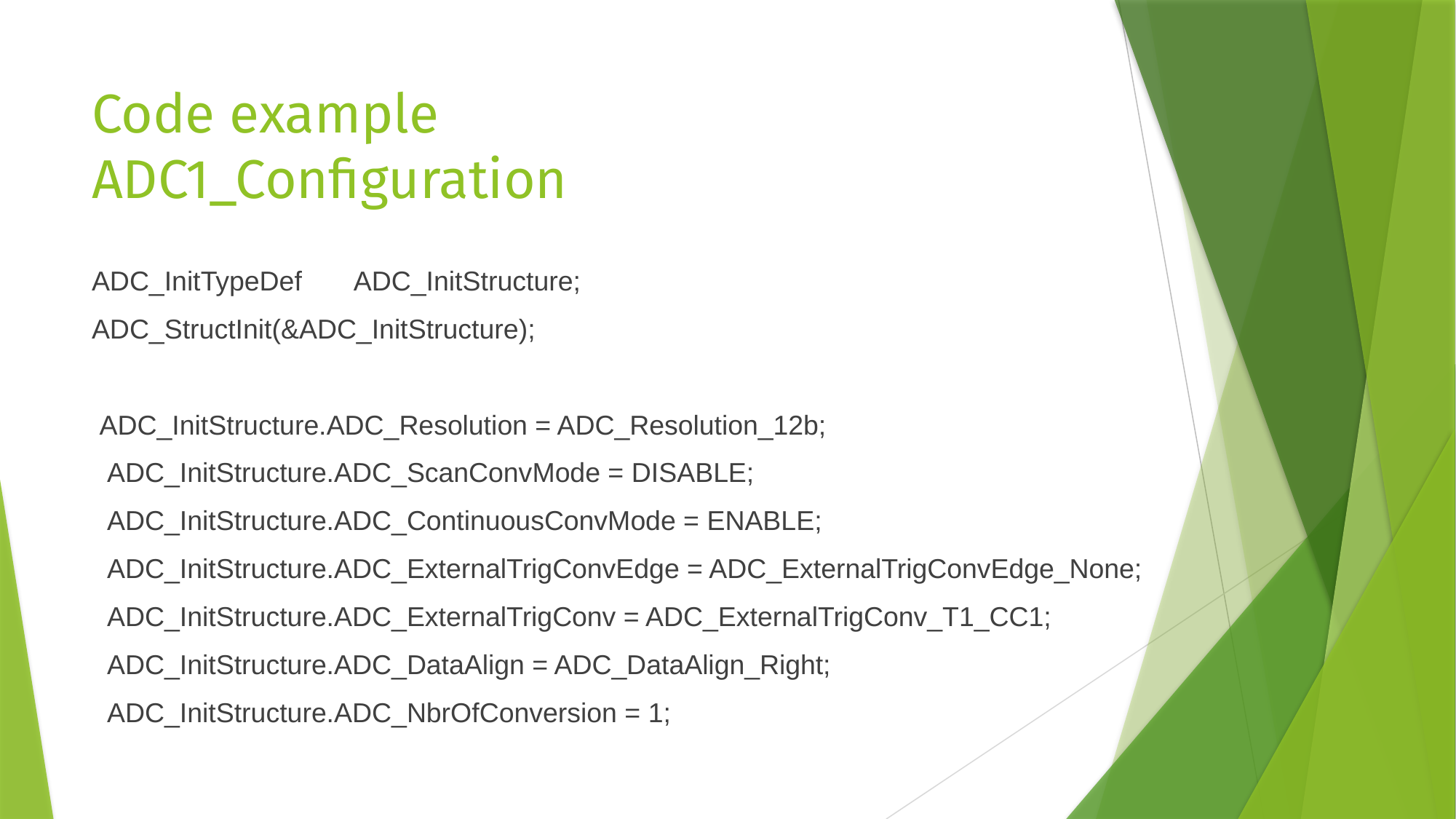

# Code example ADC1_Configuration
ADC_InitTypeDef       ADC_InitStructure;
ADC_StructInit(&ADC_InitStructure);

 ADC_InitStructure.ADC_Resolution = ADC_Resolution_12b;
  ADC_InitStructure.ADC_ScanConvMode = DISABLE;
  ADC_InitStructure.ADC_ContinuousConvMode = ENABLE;
  ADC_InitStructure.ADC_ExternalTrigConvEdge = ADC_ExternalTrigConvEdge_None;
  ADC_InitStructure.ADC_ExternalTrigConv = ADC_ExternalTrigConv_T1_CC1;
  ADC_InitStructure.ADC_DataAlign = ADC_DataAlign_Right;
  ADC_InitStructure.ADC_NbrOfConversion = 1;